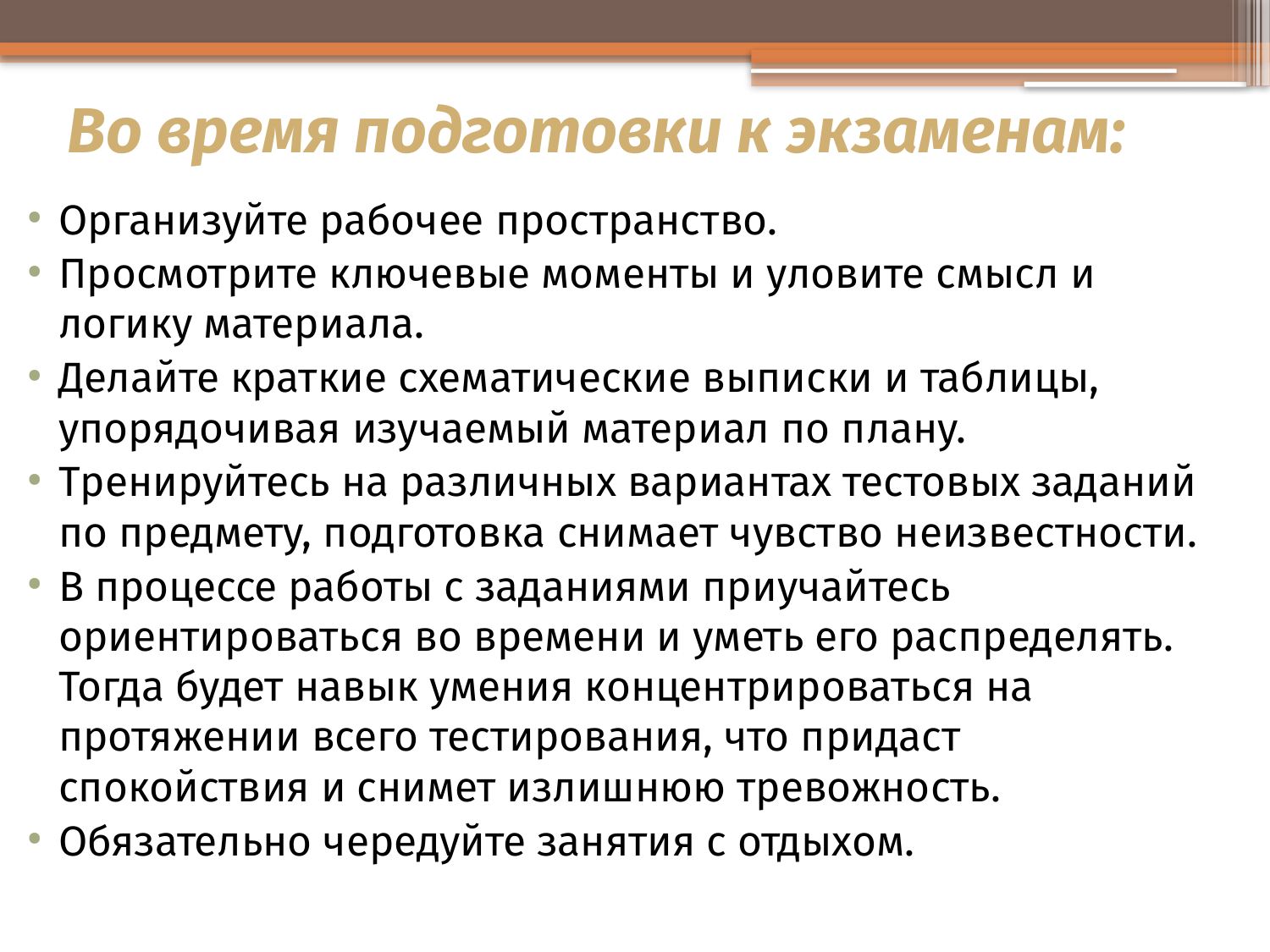

Во время подготовки к экзаменам:
Организуйте рабочее пространство.
Просмотрите ключевые моменты и уловите смысл и логику материала.
Делайте краткие схематические выписки и таблицы, упорядочивая изучаемый материал по плану.
Тренируйтесь на различных вариантах тестовых заданий по предмету, подготовка снимает чувство неизвестности.
В процессе работы с заданиями приучайтесь ориентироваться во времени и уметь его распределять. Тогда будет навык умения концентрироваться на протяжении всего тестирования, что придаст спокойствия и снимет излишнюю тревожность.
Обязательно чередуйте занятия с отдыхом.